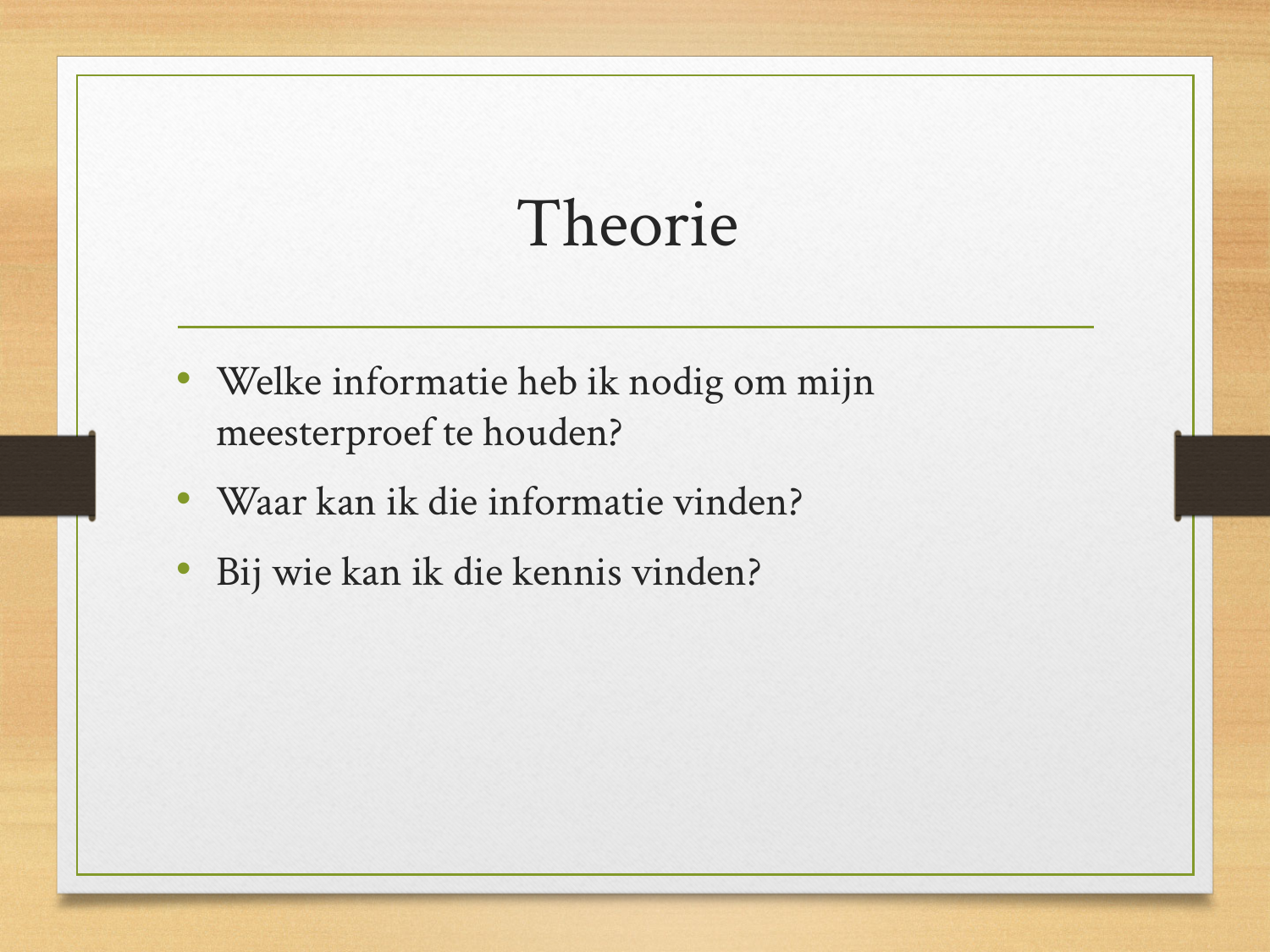

# Theorie
Welke informatie heb ik nodig om mijn meesterproef te houden?
Waar kan ik die informatie vinden?
Bij wie kan ik die kennis vinden?